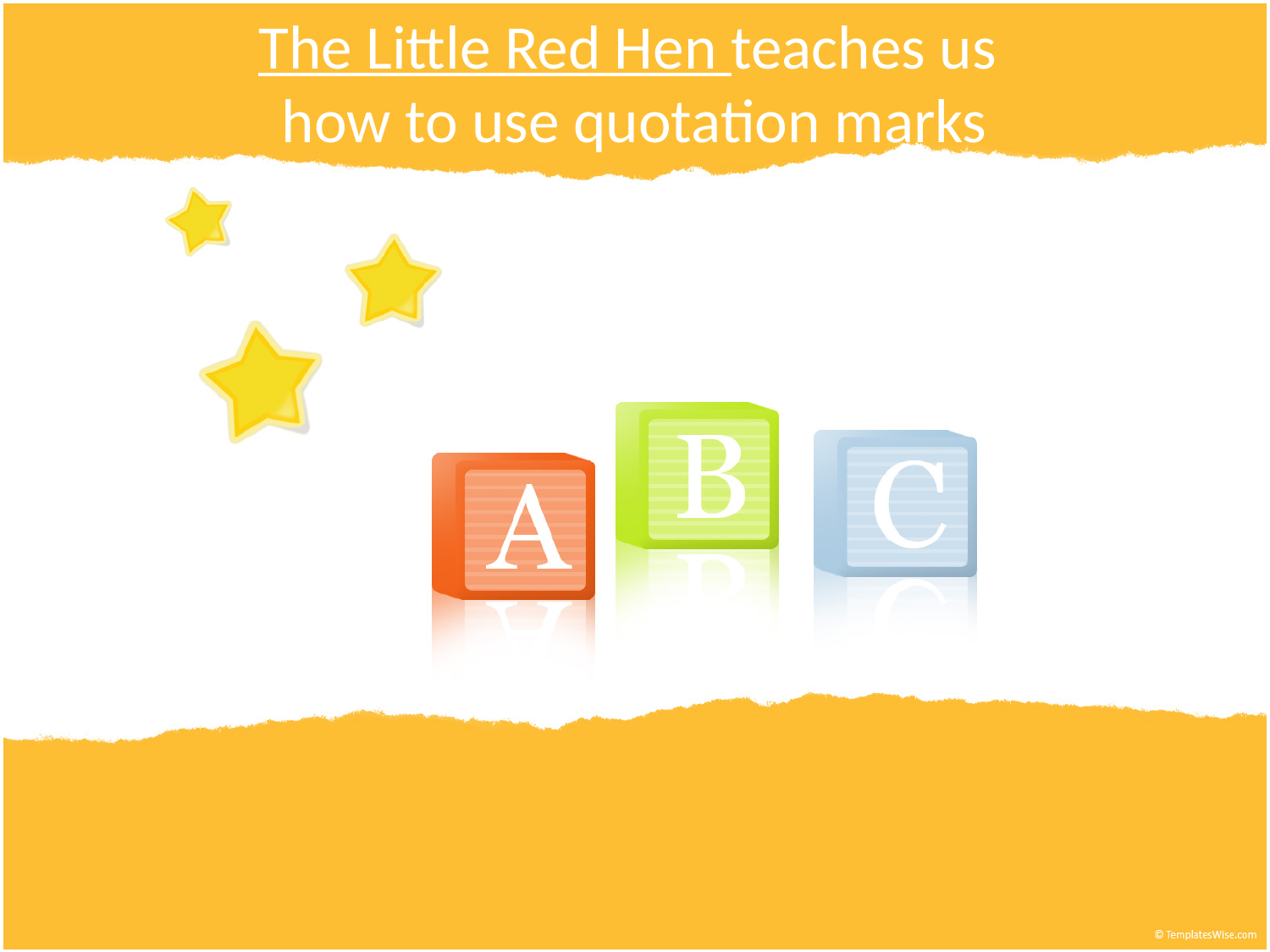

# The Little Red Hen teaches us how to use quotation marks